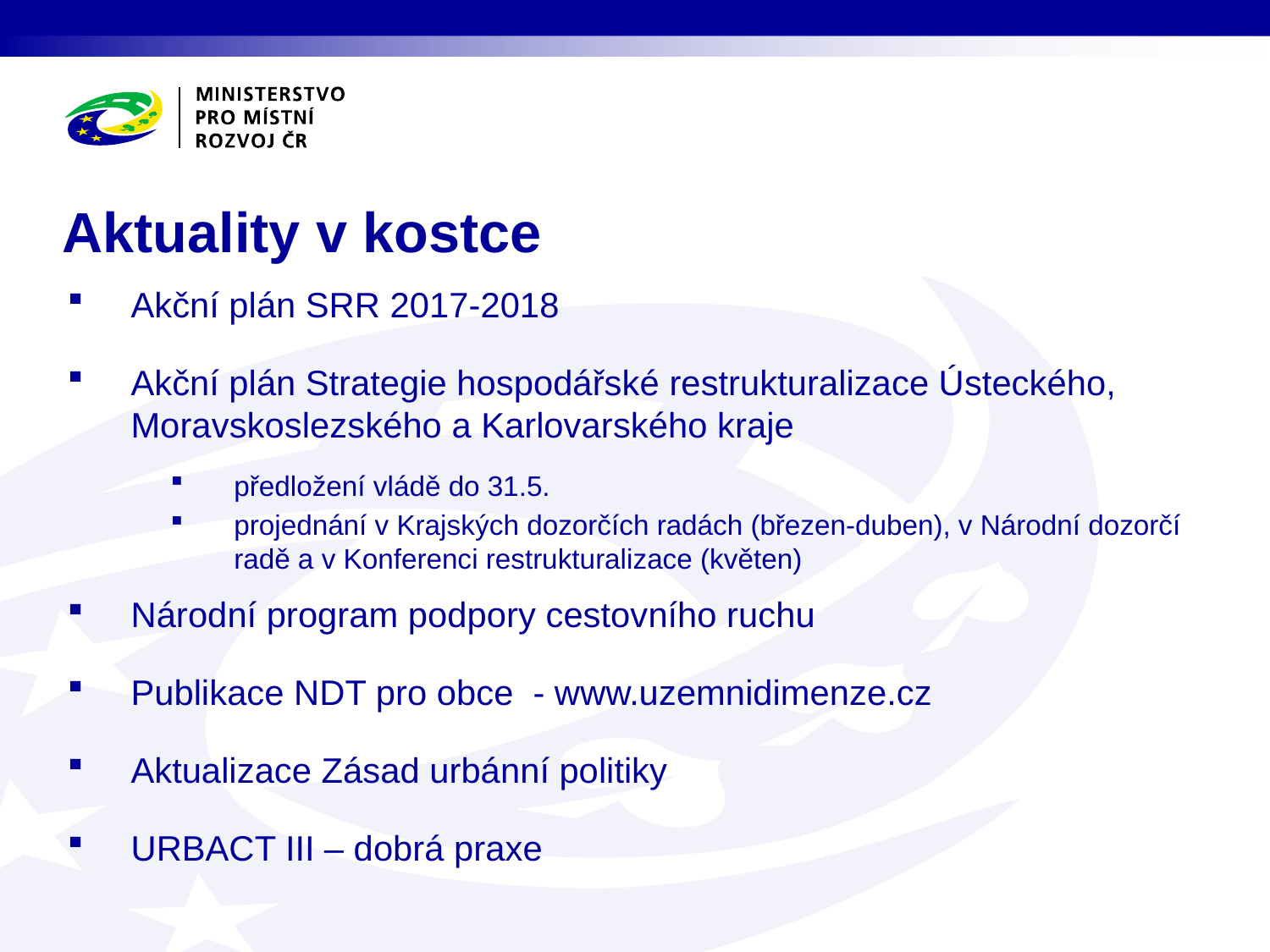

# Aktuality v kostce
Akční plán SRR 2017-2018
Akční plán Strategie hospodářské restrukturalizace Ústeckého, Moravskoslezského a Karlovarského kraje
předložení vládě do 31.5.
projednání v Krajských dozorčích radách (březen-duben), v Národní dozorčí radě a v Konferenci restrukturalizace (květen)
Národní program podpory cestovního ruchu
Publikace NDT pro obce  - www.uzemnidimenze.cz
Aktualizace Zásad urbánní politiky
URBACT III – dobrá praxe